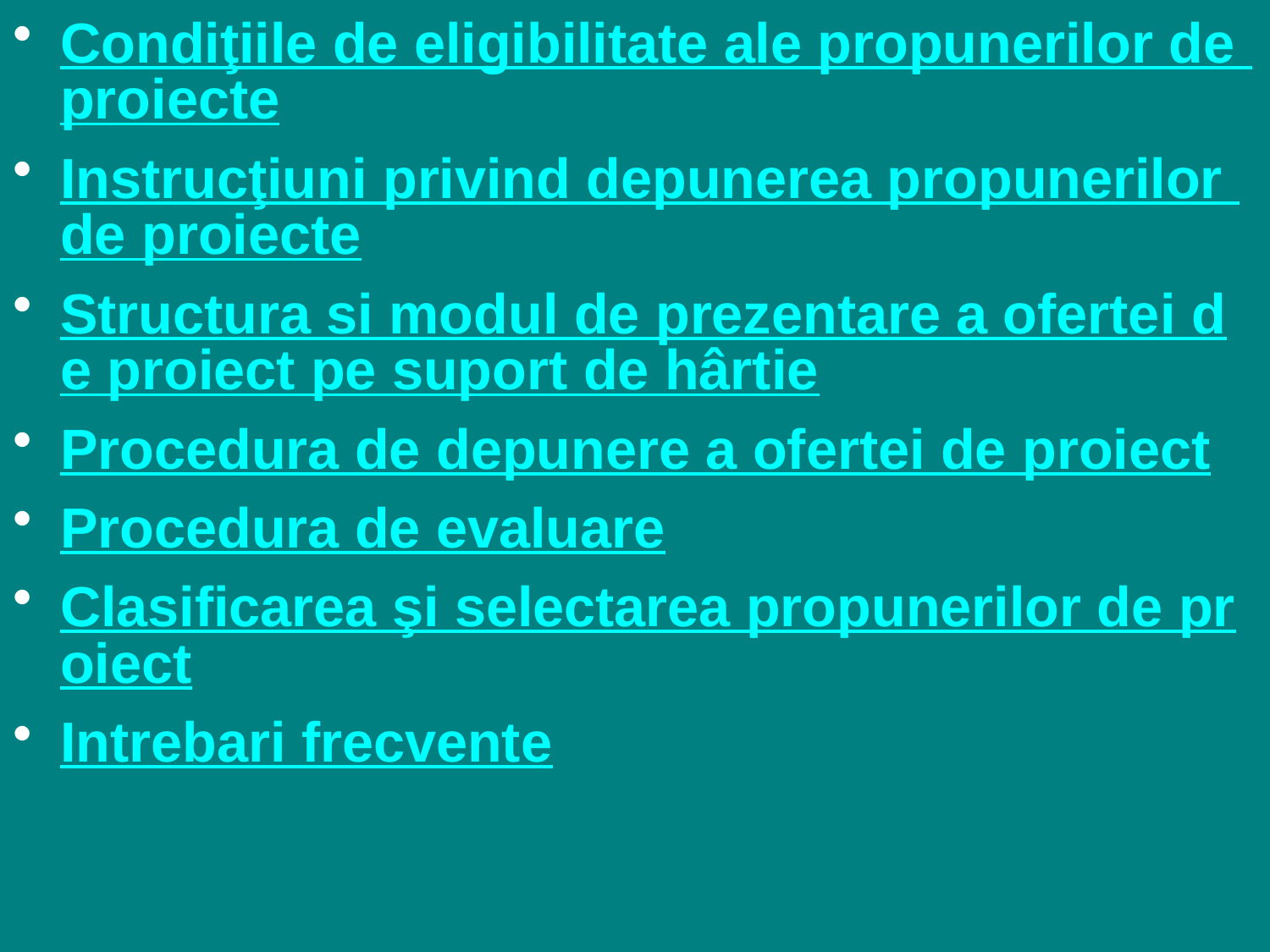

Condiţiile de eligibilitate ale propunerilor de proiecte
Instrucţiuni privind depunerea propunerilor de proiecte
Structura si modul de prezentare a ofertei de proiect pe suport de hârtie
Procedura de depunere a ofertei de proiect
Procedura de evaluare
Clasificarea şi selectarea propunerilor de proiect
Intrebari frecvente